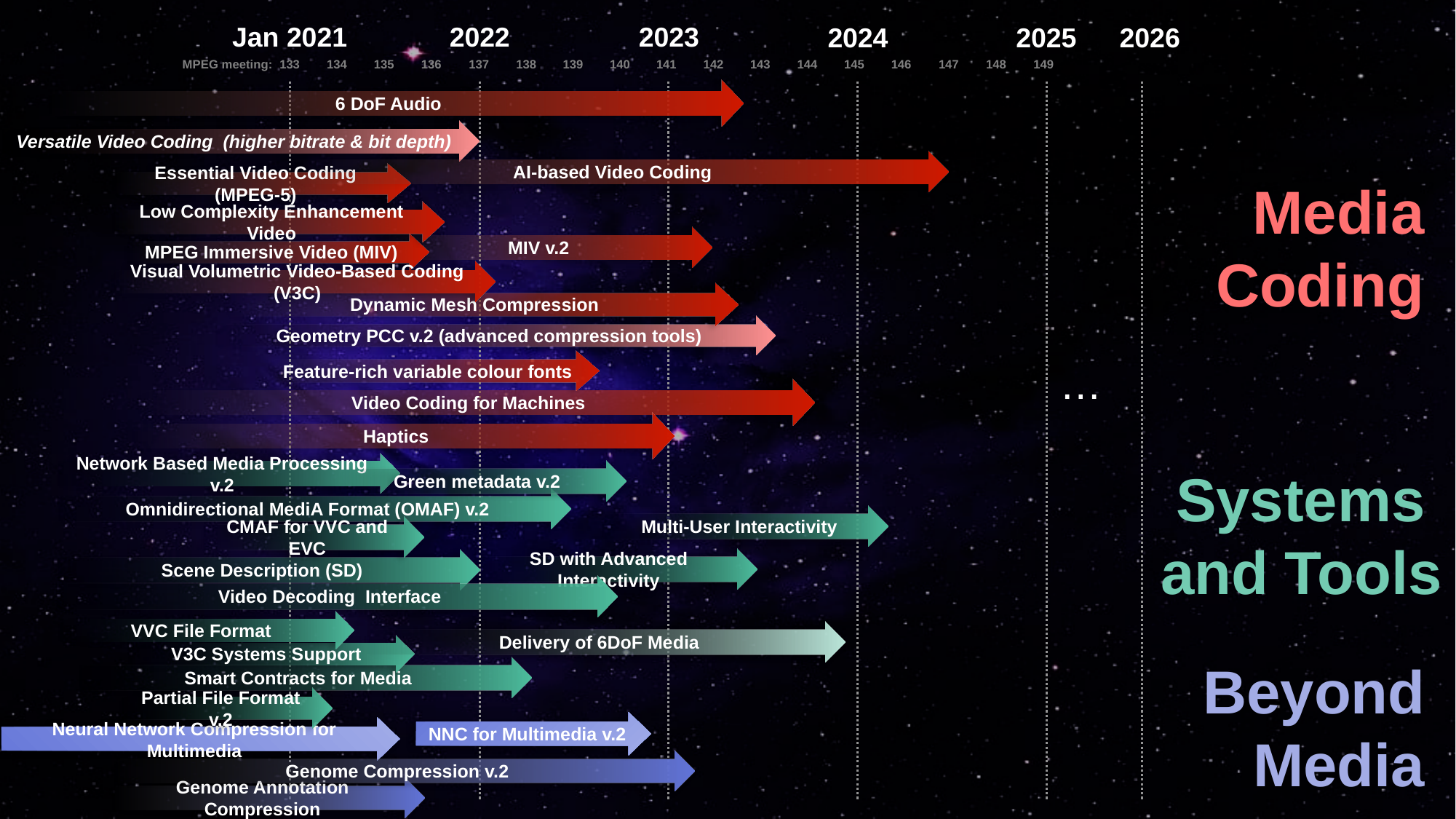

Jan 2021
2022
2023
2024
2025
2026
MPEG meeting:
133
134
135
136
137
138
139
140
141
142
143
144
145
146
147
148
149
6 DoF Audio
Versatile Video Coding  (higher bitrate & bit depth)
Essential Video Coding (MPEG-5)
Media
Coding
Low Complexity Enhancement Video
MIV v.2
MPEG Immersive Video (MIV)
Visual Volumetric Video-Based Coding (V3C)
Dynamic Mesh Compression
Geometry PCC v.2 (advanced compression tools)
Feature-rich variable colour fonts
Video Coding for Machines
Network Based Media Processing v.2
Systems  and Tools
Omnidirectional MediA Format (OMAF) v.2
SD with Advanced Interactivity
Scene Description (SD)
Smart Contracts for Media
Video Decoding  Interface
V3C Systems Support
Beyond Media
Partial File Format v.2
NNC for Multimedia v.2
Neural Network Compression for Multimedia
Genome Compression v.2
Genome Annotation Compression
AI-based Video Coding
…
Haptics
Green metadata v.2
Multi-User Interactivity
CMAF for VVC and EVC
VVC File Format
Delivery of 6DoF Media